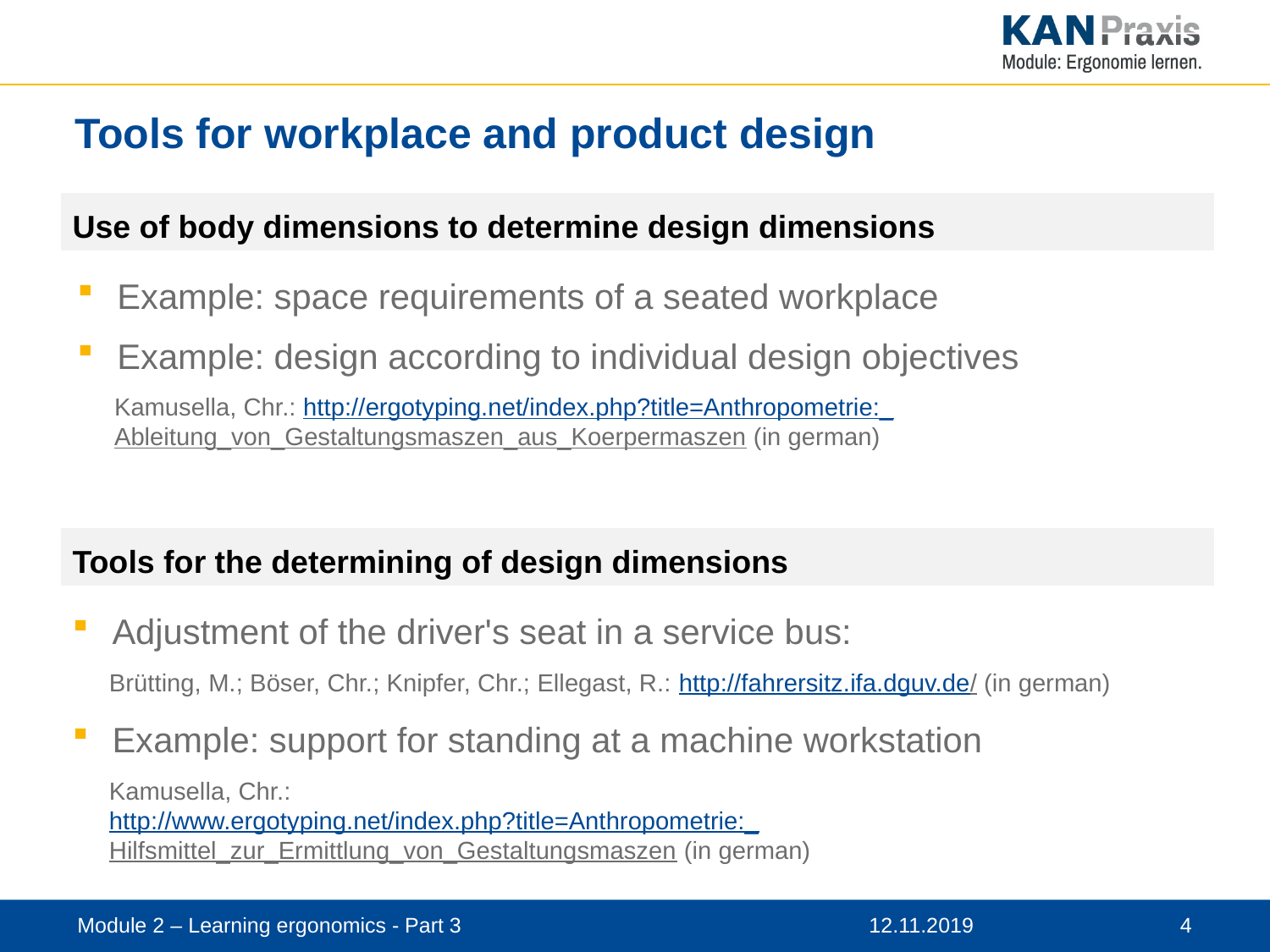

# Tools for workplace and product design
Use of body dimensions to determine design dimensions

Example: space requirements of a seated workplace
Example: design according to individual design objectives
	Kamusella, Chr.: http://ergotyping.net/index.php?title=Anthropometrie:_Ableitung_von_Gestaltungsmaszen_aus_Koerpermaszen (in german)

Tools for the determining of design dimensions

Adjustment of the driver's seat in a service bus:
	Brütting, M.; Böser, Chr.; Knipfer, Chr.; Ellegast, R.: http://fahrersitz.ifa.dguv.de/ (in german)

Example: support for standing at a machine workstation
	Kamusella, Chr.:
http://www.ergotyping.net/index.php?title=Anthropometrie:_Hilfsmittel_zur_Ermittlung_von_Gestaltungsmaszen (in german)

Module 2 – Learning ergonomics - Part 3
12.11.2019
  4